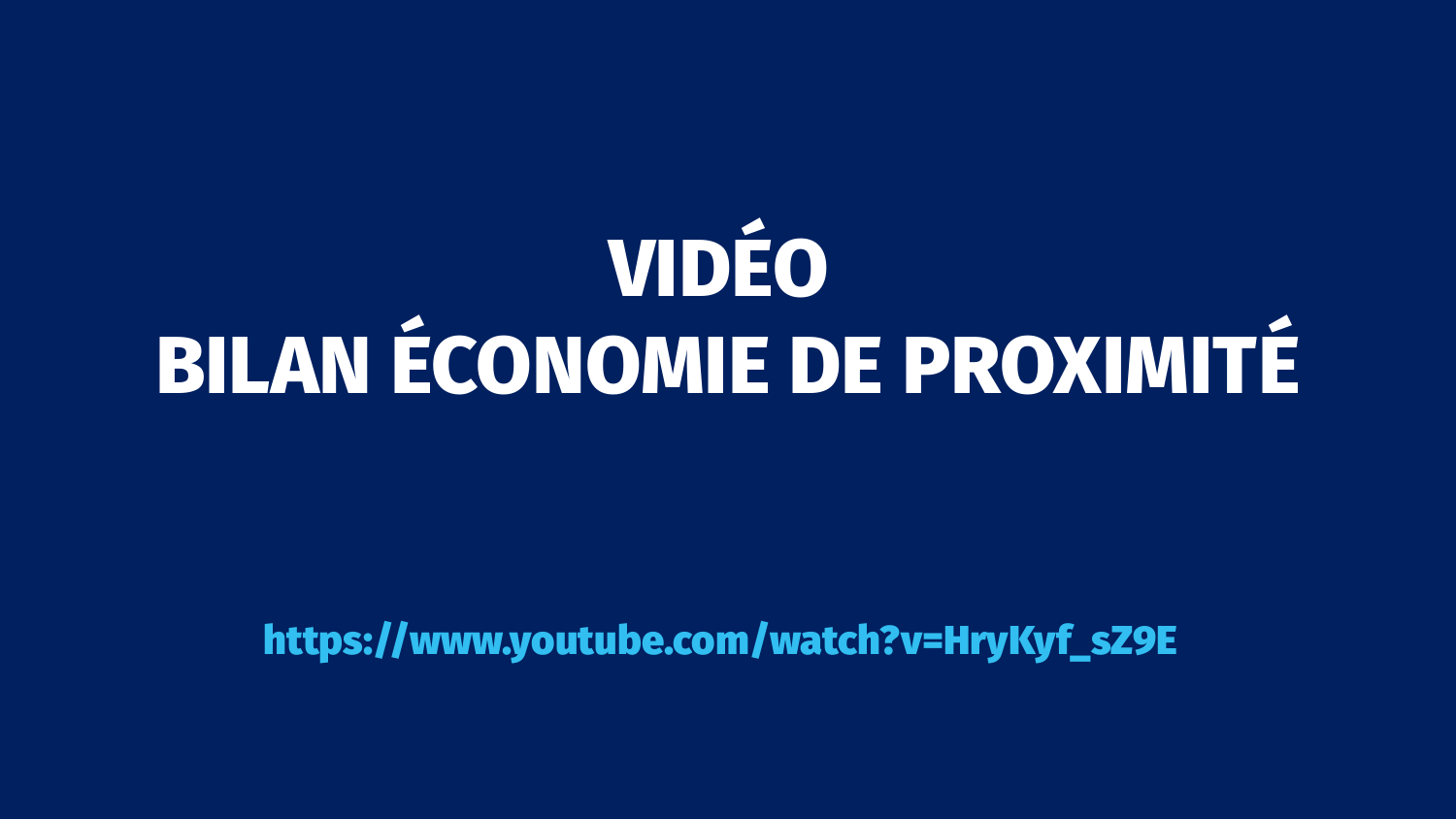

# Vidéo BILAN ÉCONOMIE DE PROXIMITÉ
https://www.youtube.com/watch?v=HryKyf_sZ9E